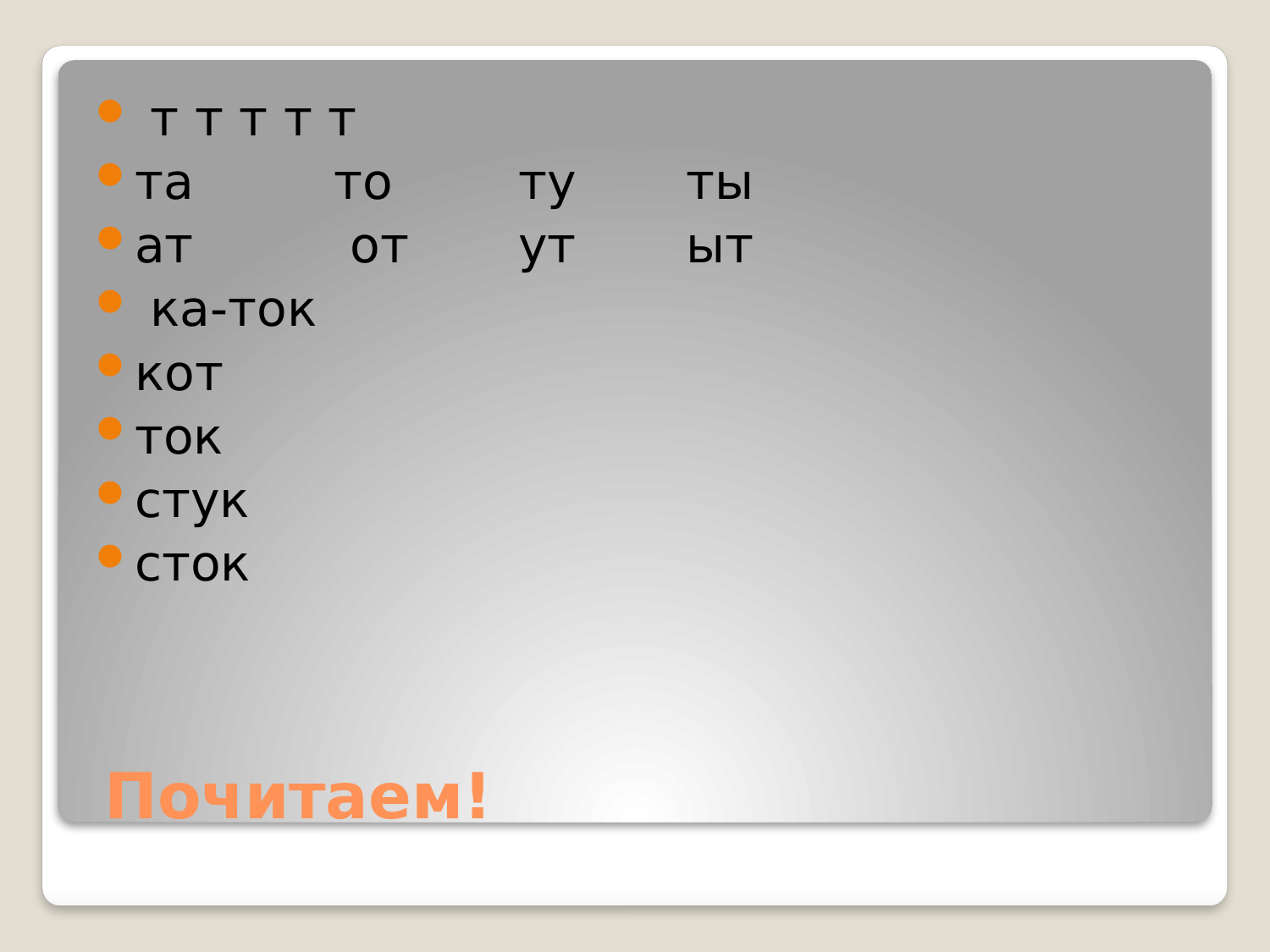

т т т т т
та         то        ту       ты
ат          от       ут       ыт
 ка-ток
кот
ток
стук
сток
# Почитаем!